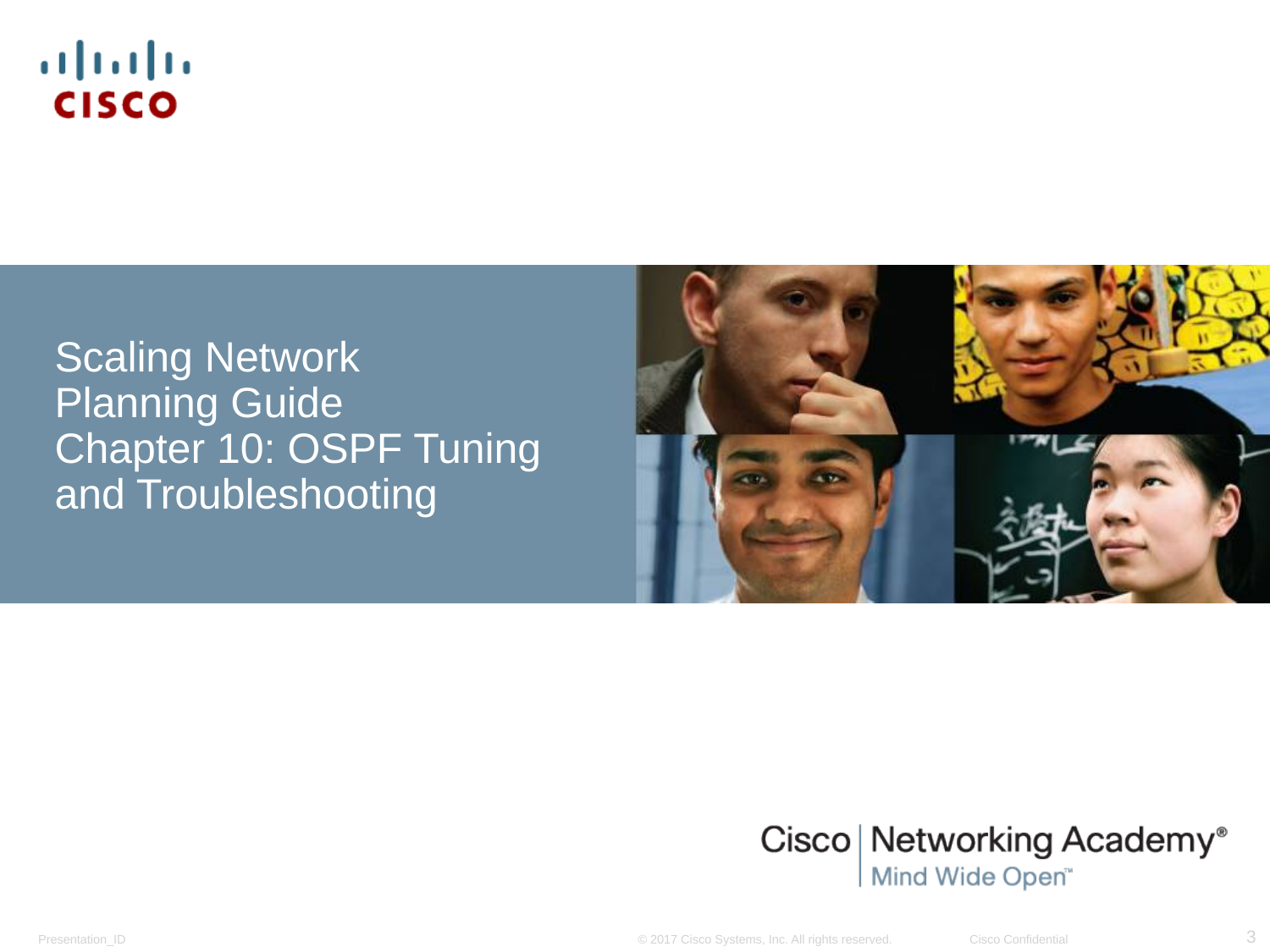

Scaling Network
Planning Guide
Chapter 10: OSPF Tuning and Troubleshooting